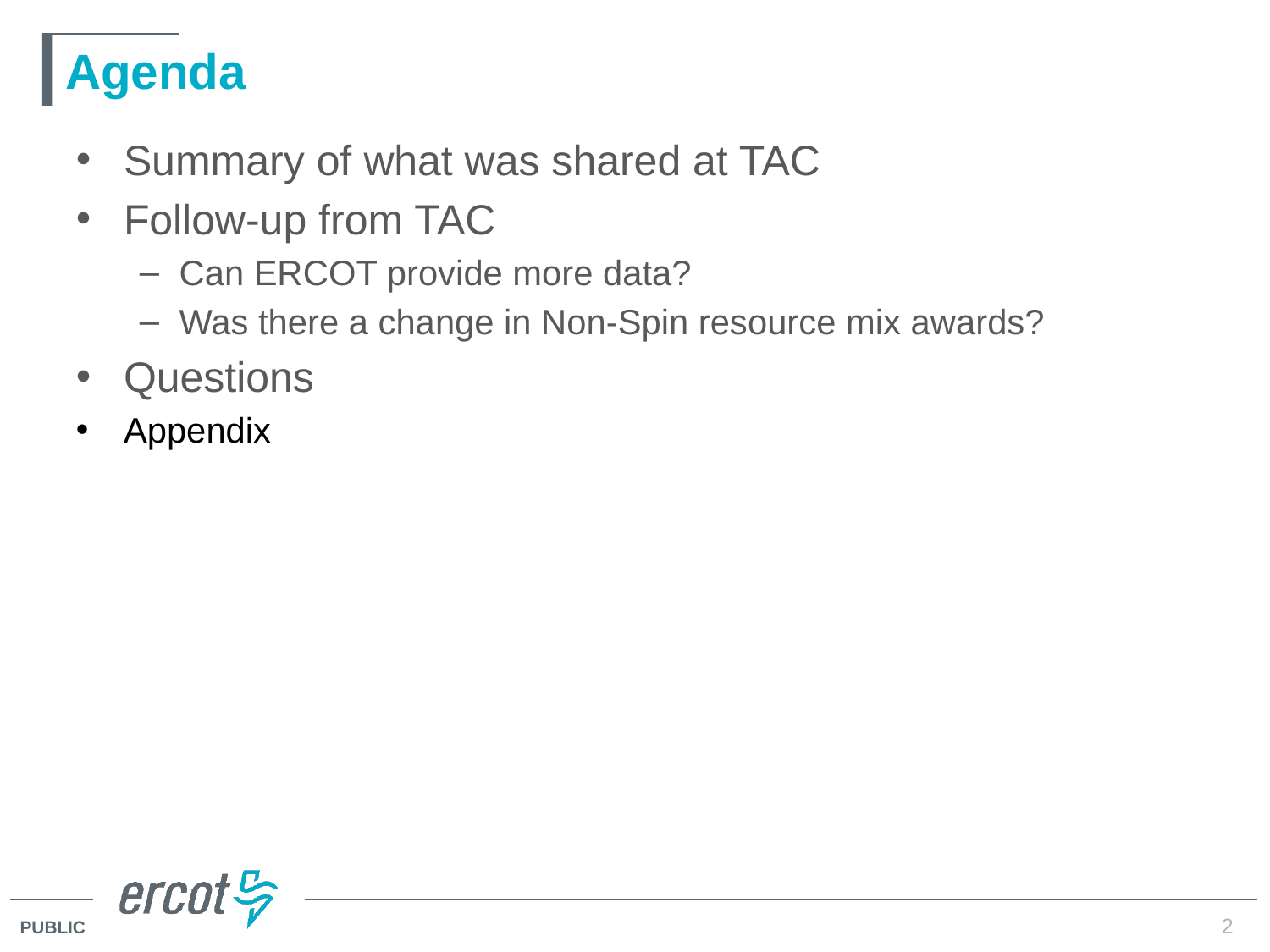

# Agenda
Summary of what was shared at TAC
Follow-up from TAC
Can ERCOT provide more data?
Was there a change in Non-Spin resource mix awards?
Questions
Appendix
2